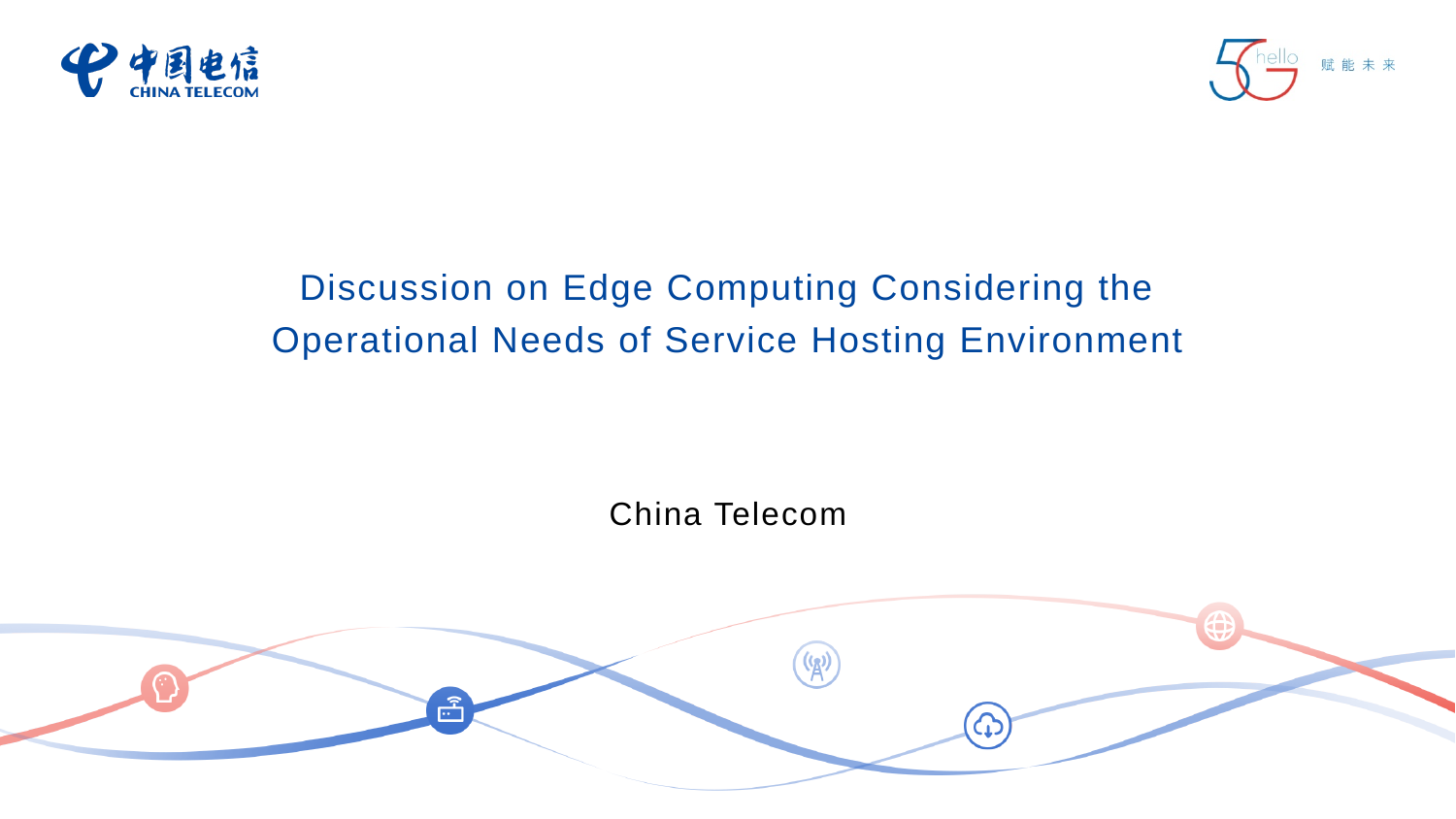

Discussion on Edge Computing Considering the Operational Needs of Service Hosting Environment
China Telecom